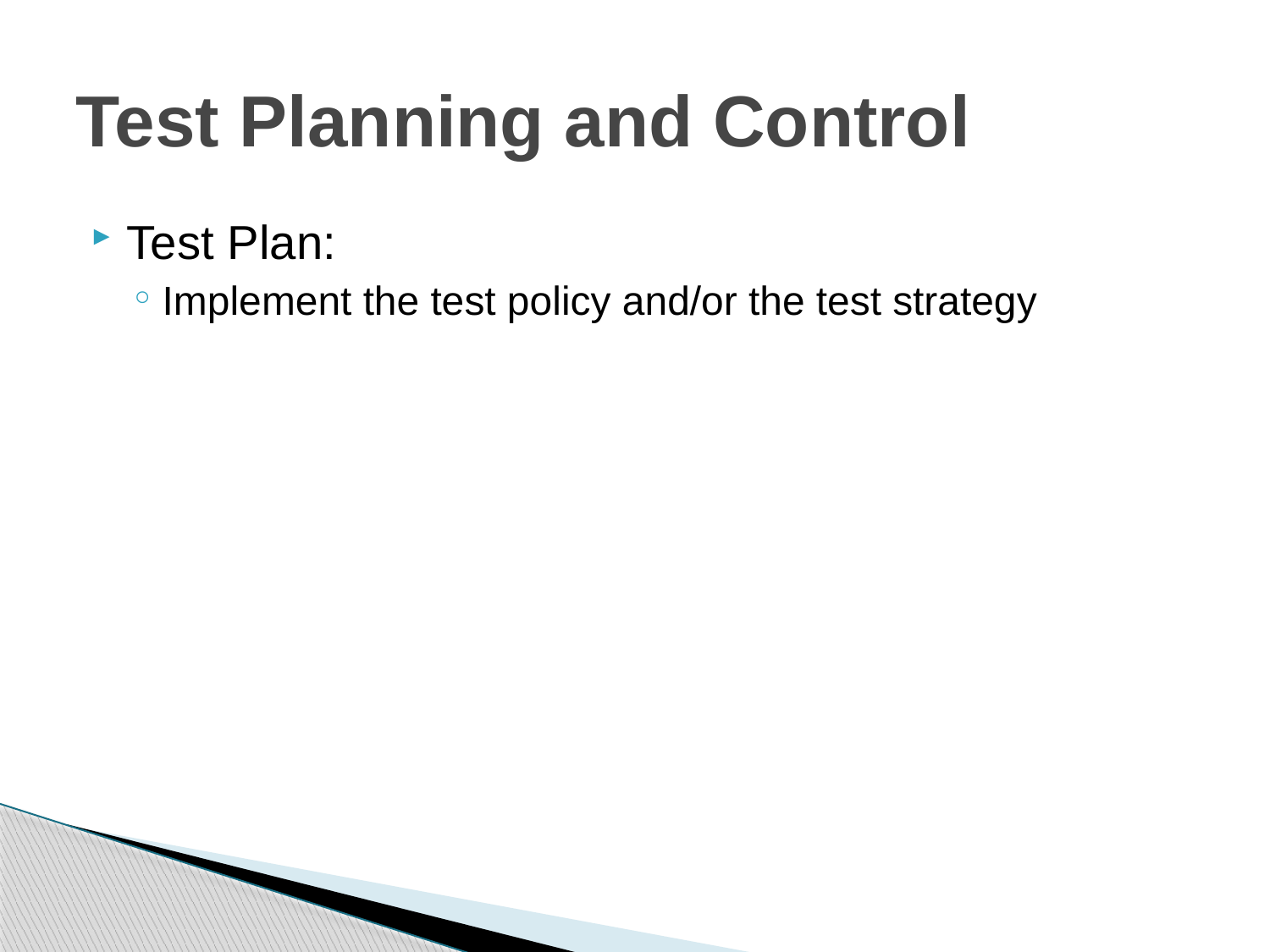

# Test Planning and Control
Test Plan:
Implement the test policy and/or the test strategy